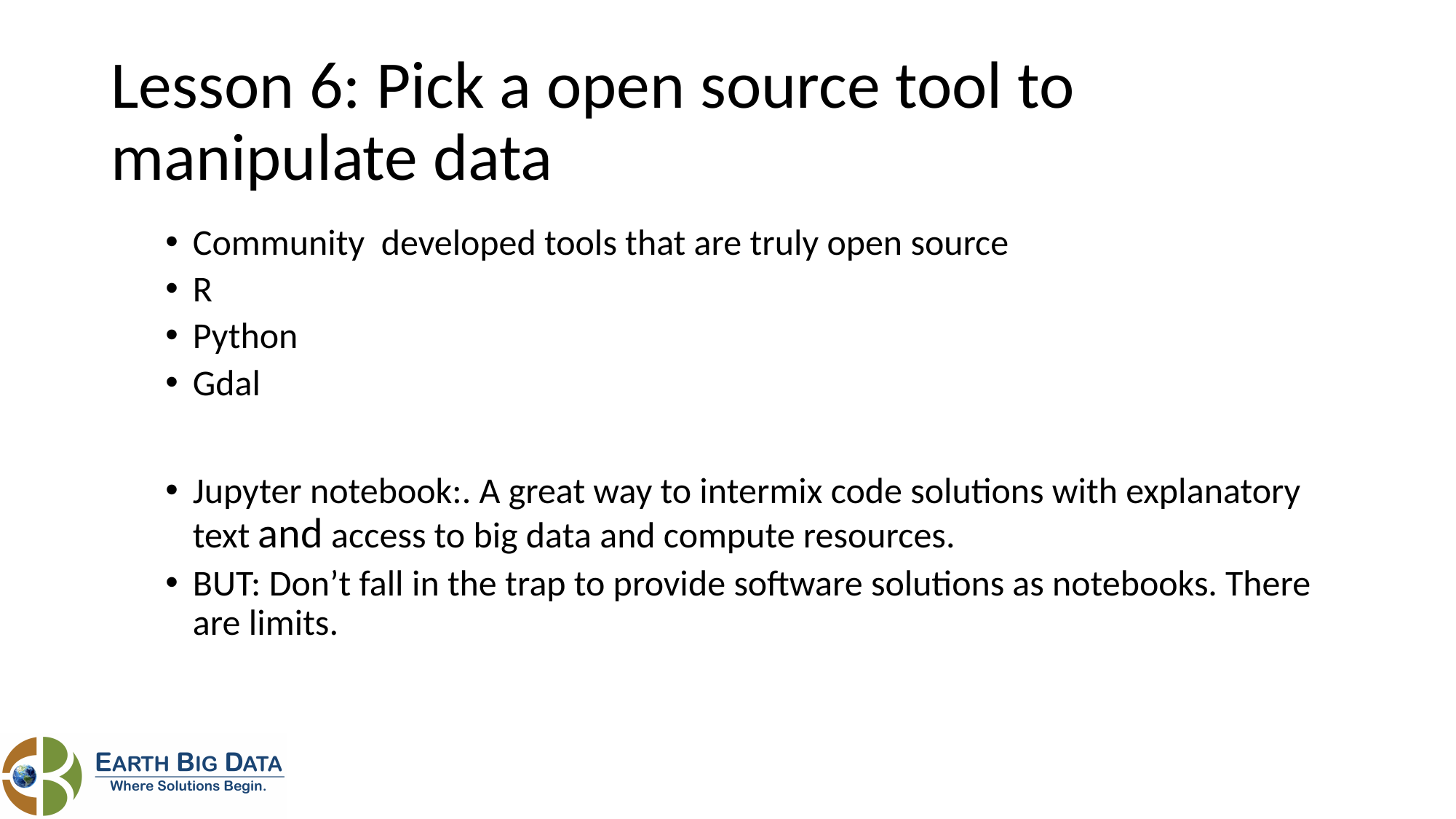

# Lesson 6: Pick a open source tool to manipulate data
Community  developed tools that are truly open source
R
Python
Gdal

Jupyter notebook:. A great way to intermix code solutions with explanatory text and access to big data and compute resources.
BUT: Don’t fall in the trap to provide software solutions as notebooks. There are limits.